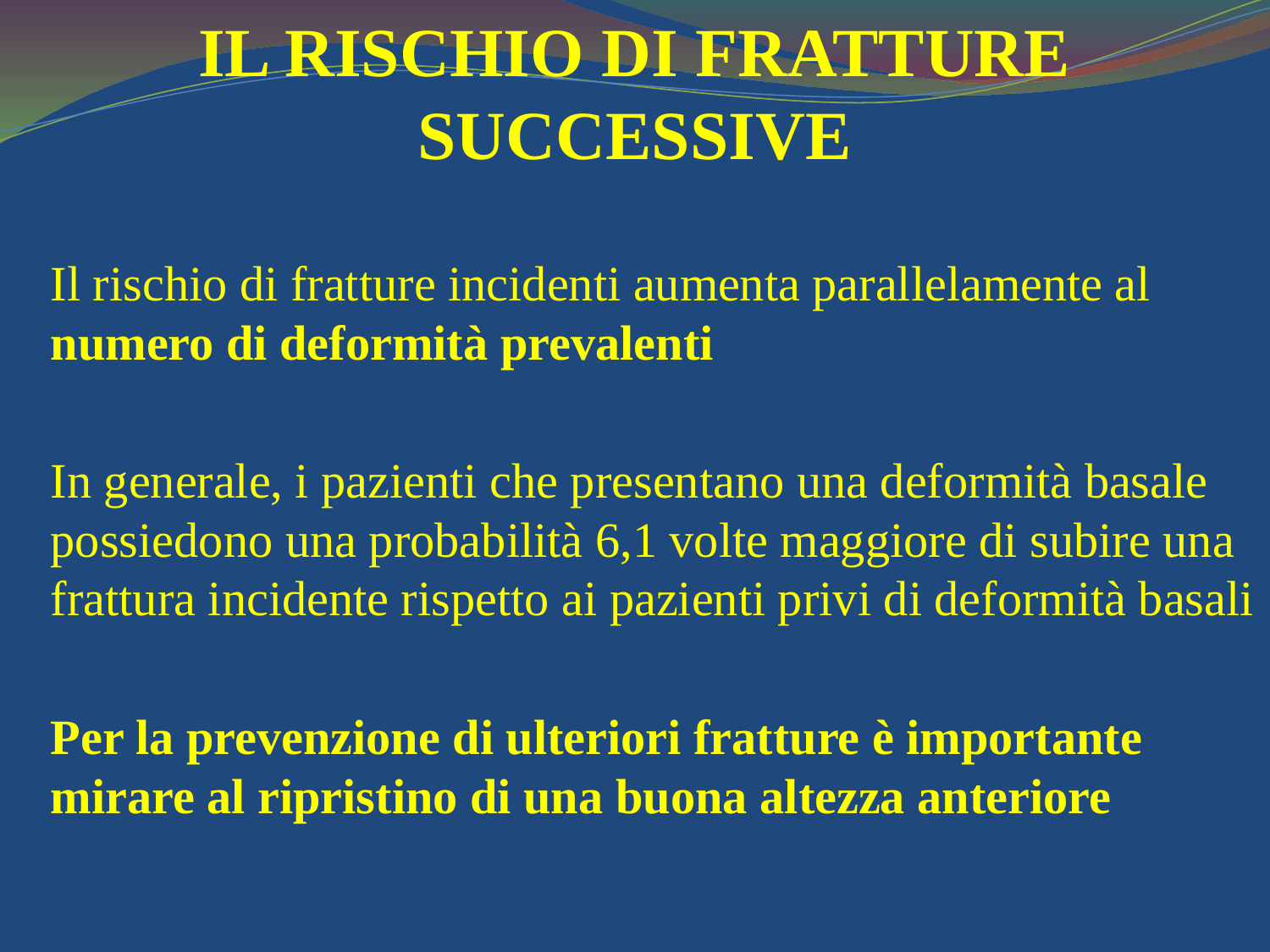

# IL RISCHIO DI FRATTURE SUCCESSIVE

	Il rischio di fratture incidenti aumenta parallelamente al numero di deformità prevalenti

 	In generale, i pazienti che presentano una deformità basale possiedono una probabilità 6,1 volte maggiore di subire una frattura incidente rispetto ai pazienti privi di deformità basali

	Per la prevenzione di ulteriori fratture è importante          mirare al ripristino di una buona altezza anteriore